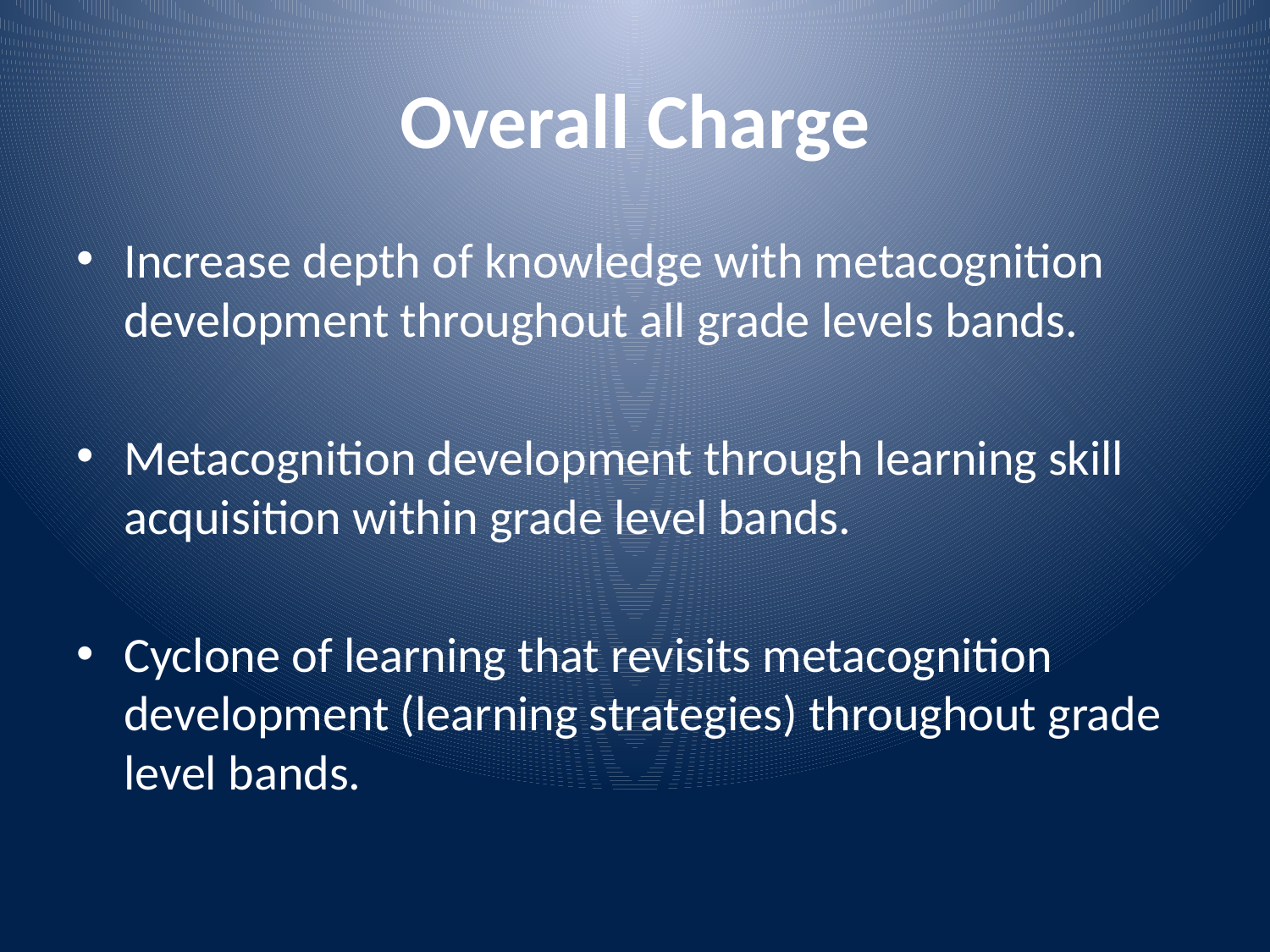

# Overall Charge
Increase depth of knowledge with metacognition development throughout all grade levels bands.

Metacognition development through learning skill acquisition within grade level bands.

Cyclone of learning that revisits metacognition development (learning strategies) throughout grade level bands.